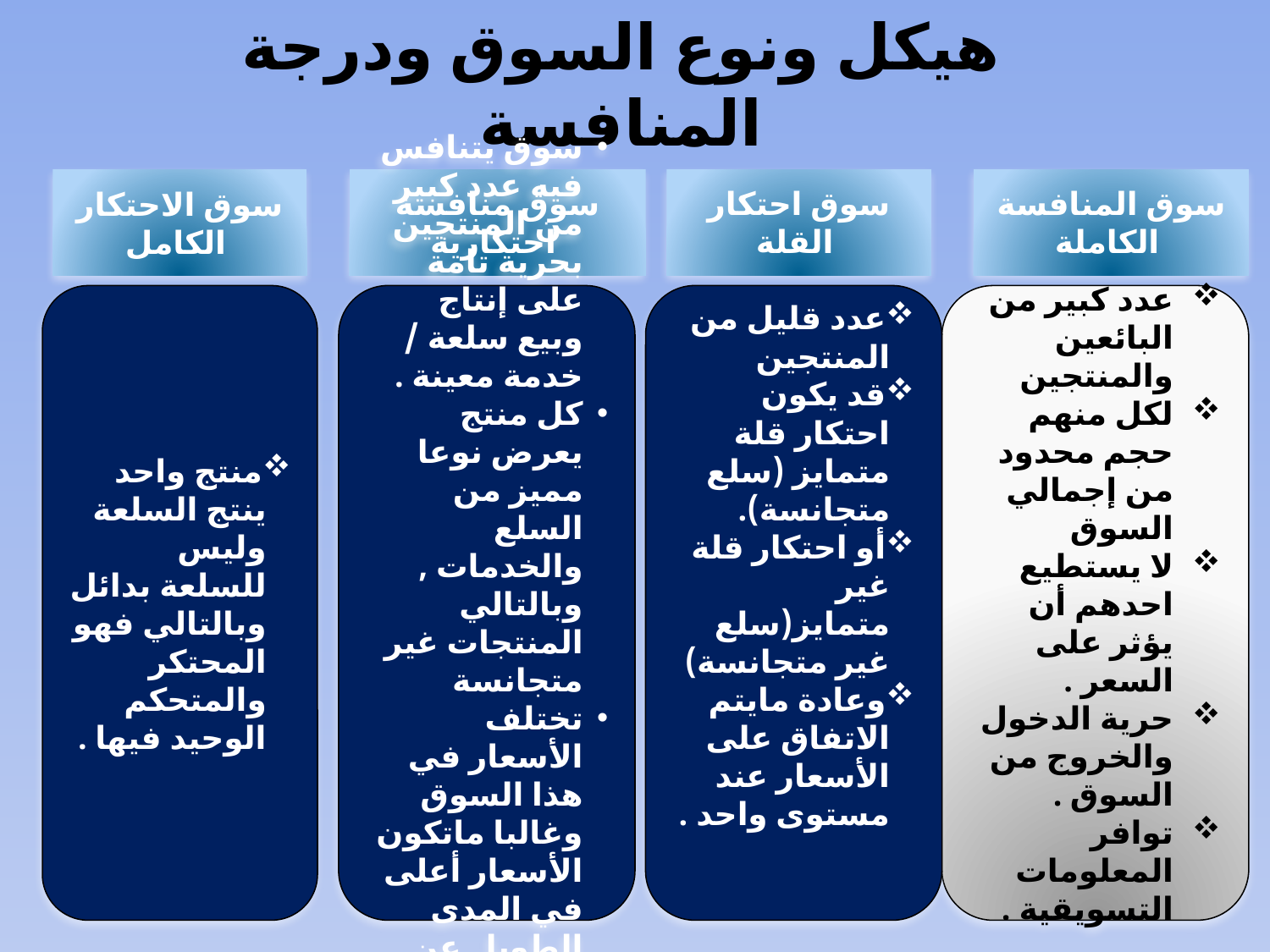

# هيكل ونوع السوق ودرجة المنافسة
سوق الاحتكار الكامل
سوق منافسة احتكارية
سوق احتكار القلة
سوق المنافسة الكاملة
منتج واحد ينتج السلعة وليس للسلعة بدائل وبالتالي فهو المحتكر والمتحكم الوحيد فيها .
سوق يتنافس فيه عدد كبير من المنتجين بحرية تامة على إنتاج وبيع سلعة / خدمة معينة .
كل منتج يعرض نوعا مميز من السلع والخدمات , وبالتالي المنتجات غير متجانسة
تختلف الأسعار في هذا السوق وغالبا ماتكون الأسعار أعلى في المدى الطويل عن سوق المنافسة الكاملة
عدد قليل من المنتجين
قد يكون احتكار قلة متمايز (سلع متجانسة).
أو احتكار قلة غير متمايز(سلع غير متجانسة)
وعادة مايتم الاتفاق على الأسعار عند مستوى واحد .

عدد كبير من البائعين والمنتجين
لكل منهم حجم محدود من إجمالي السوق
لا يستطيع احدهم أن يؤثر على السعر .
حرية الدخول والخروج من السوق .
توافر المعلومات التسويقية .
الدكتور عيسى قداده
49